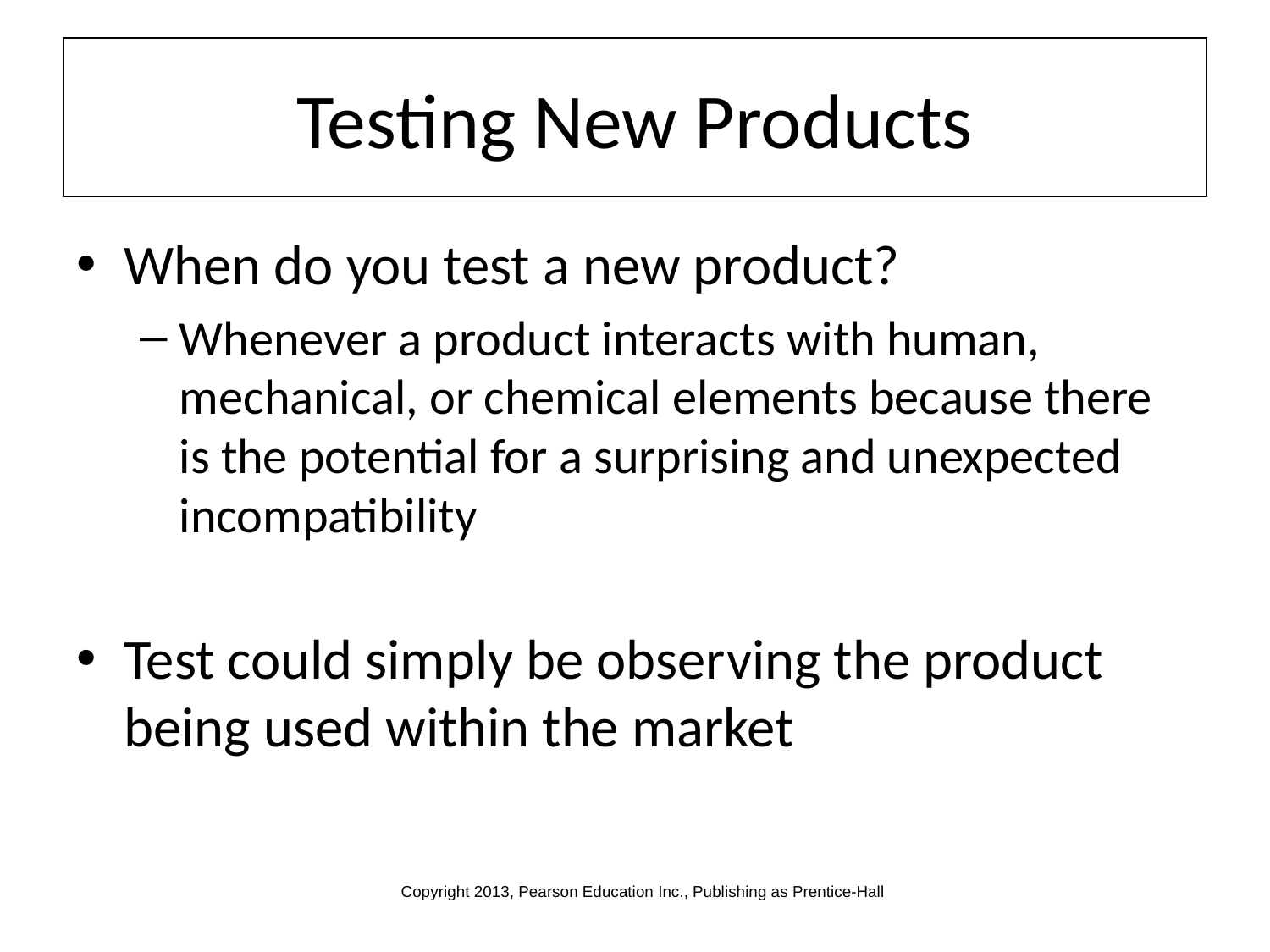

# Testing New Products
When do you test a new product?
Whenever a product interacts with human, mechanical, or chemical elements because there is the potential for a surprising and unexpected incompatibility

Test could simply be observing the product being used within the market

Copyright 2013, Pearson Education Inc., Publishing as Prentice-Hall